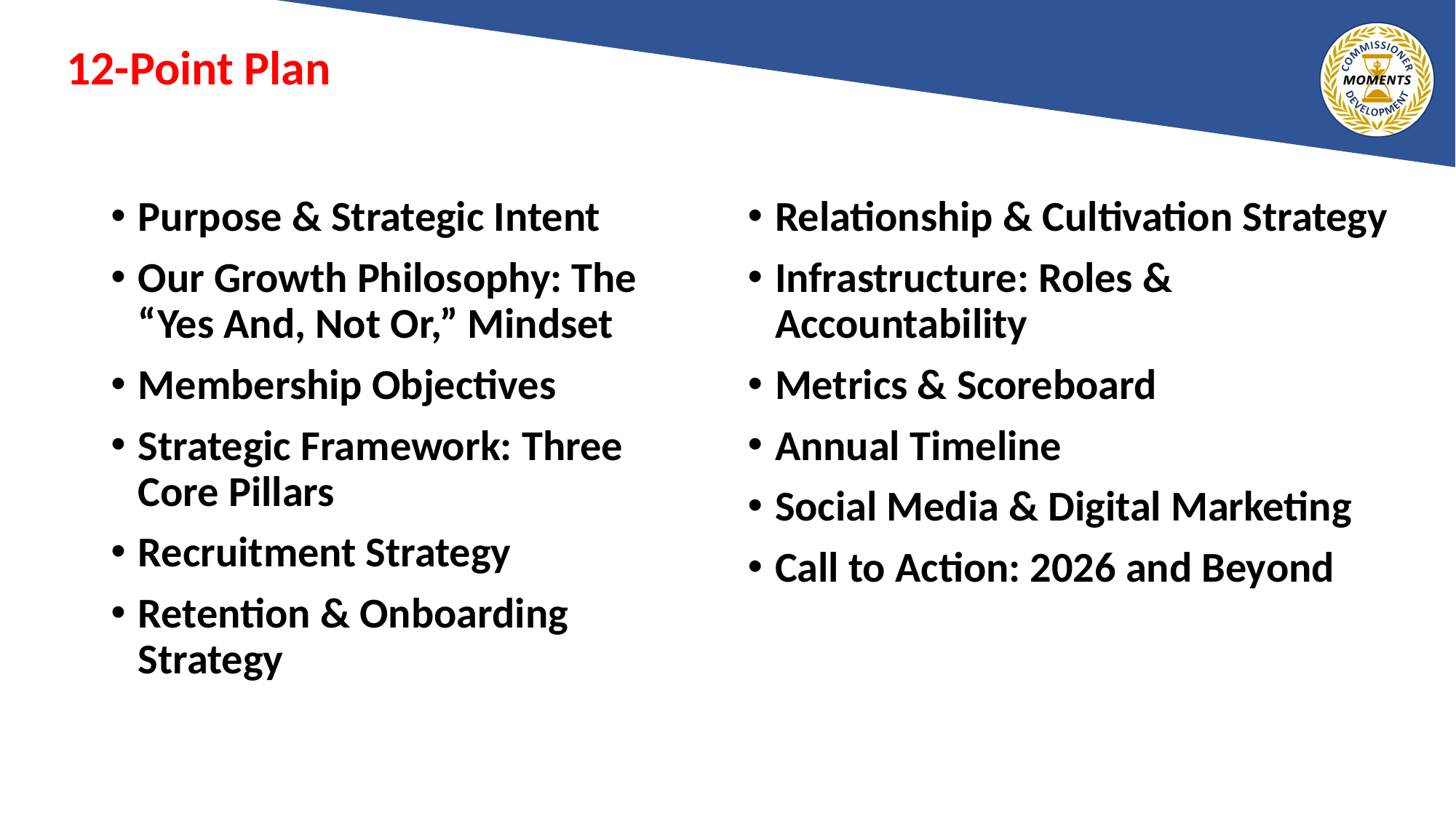

# 12-Point Plan
Purpose & Strategic Intent
Our Growth Philosophy: The “Yes And, Not Or,” Mindset
Membership Objectives
Strategic Framework: Three Core Pillars
Recruitment Strategy
Retention & Onboarding Strategy
Relationship & Cultivation Strategy
Infrastructure: Roles & Accountability
Metrics & Scoreboard
Annual Timeline
Social Media & Digital Marketing
Call to Action: 2026 and Beyond